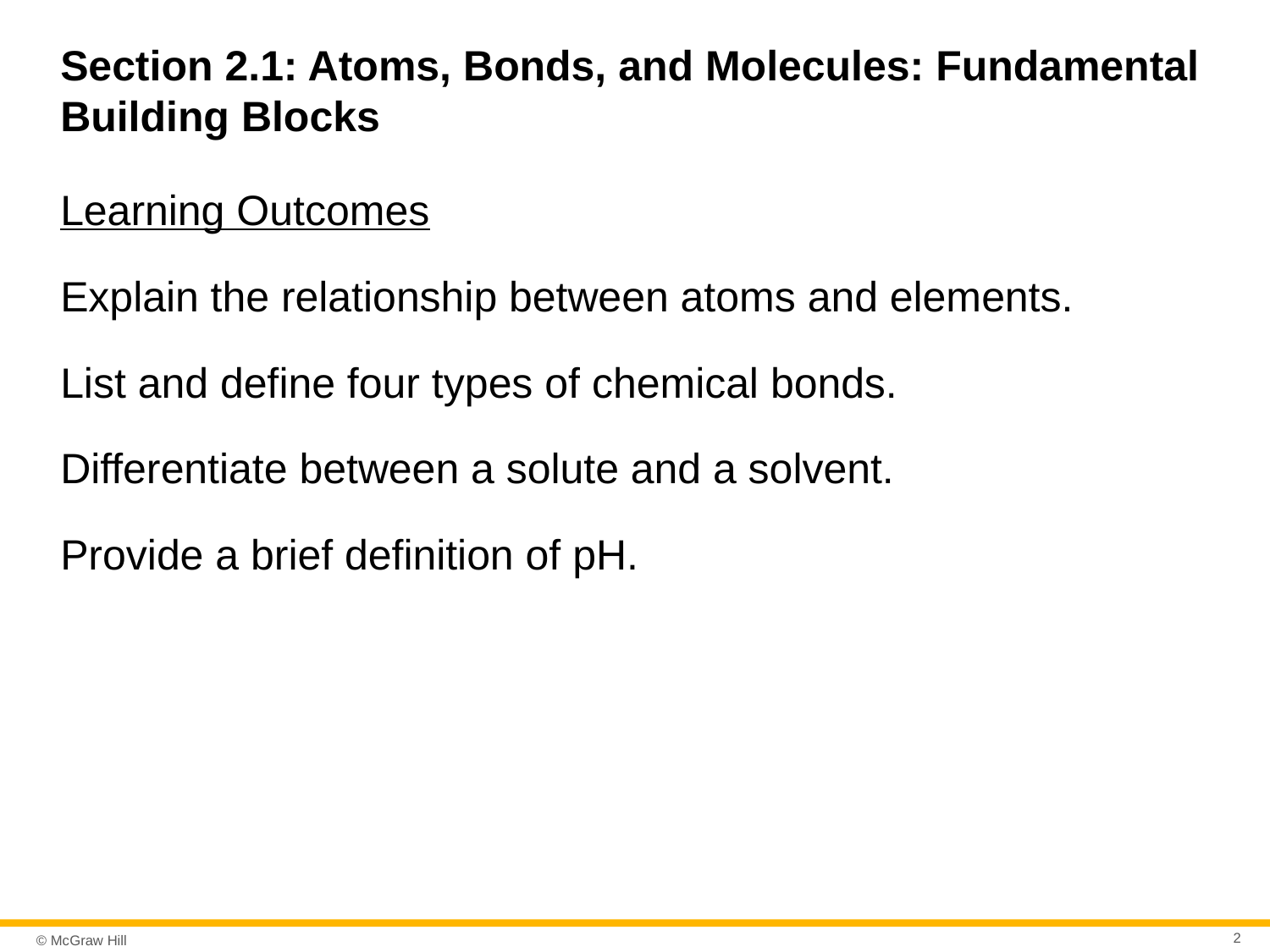

# Section 2.1: Atoms, Bonds, and Molecules: Fundamental Building Blocks
Learning Outcomes
Explain the relationship between atoms and elements.
List and define four types of chemical bonds.
Differentiate between a solute and a solvent.
Provide a brief definition of pH.